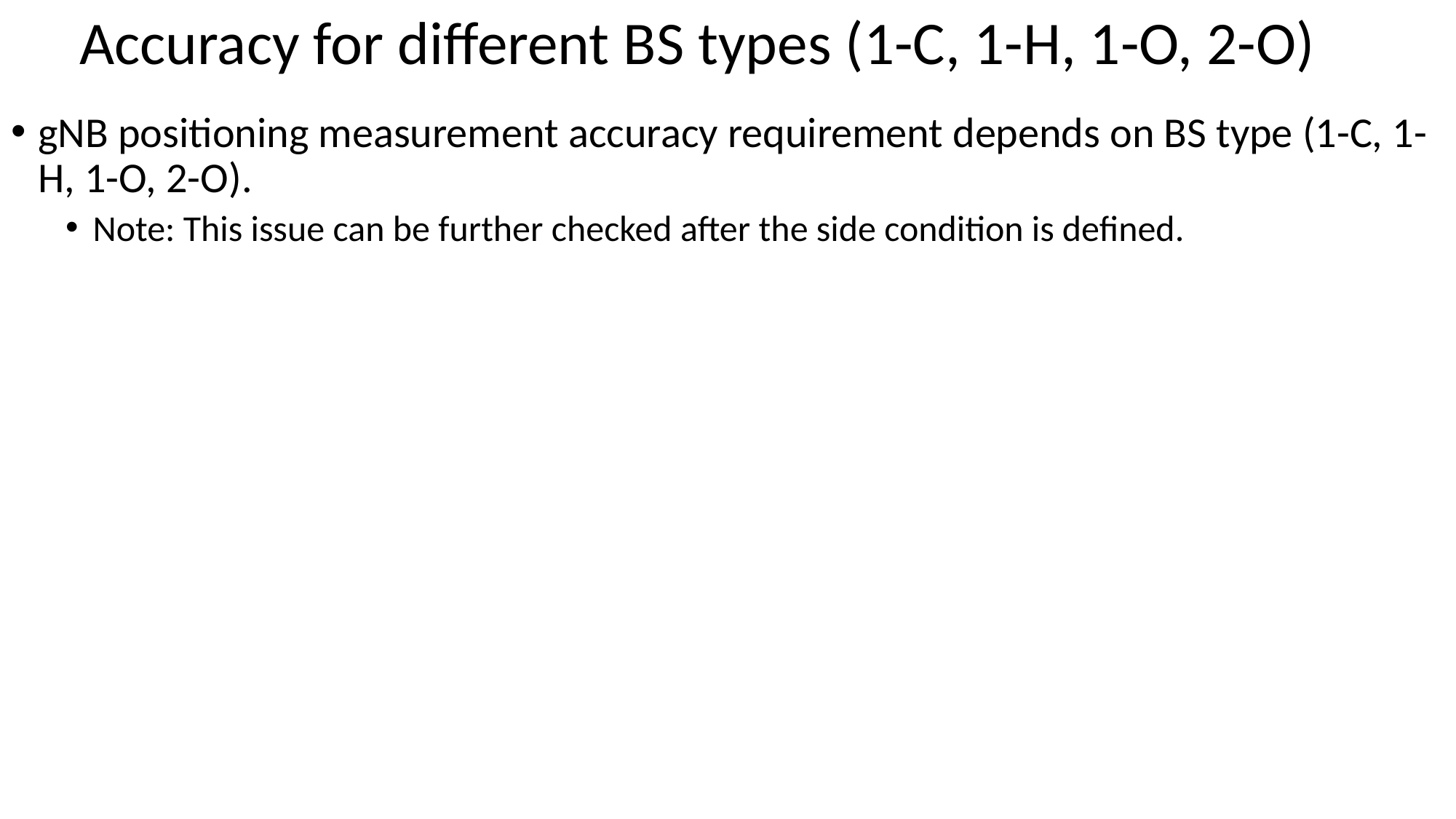

# Accuracy for different BS types (1-C, 1-H, 1-O, 2-O)
gNB positioning measurement accuracy requirement depends on BS type (1-C, 1-H, 1-O, 2-O).
Note: This issue can be further checked after the side condition is defined.